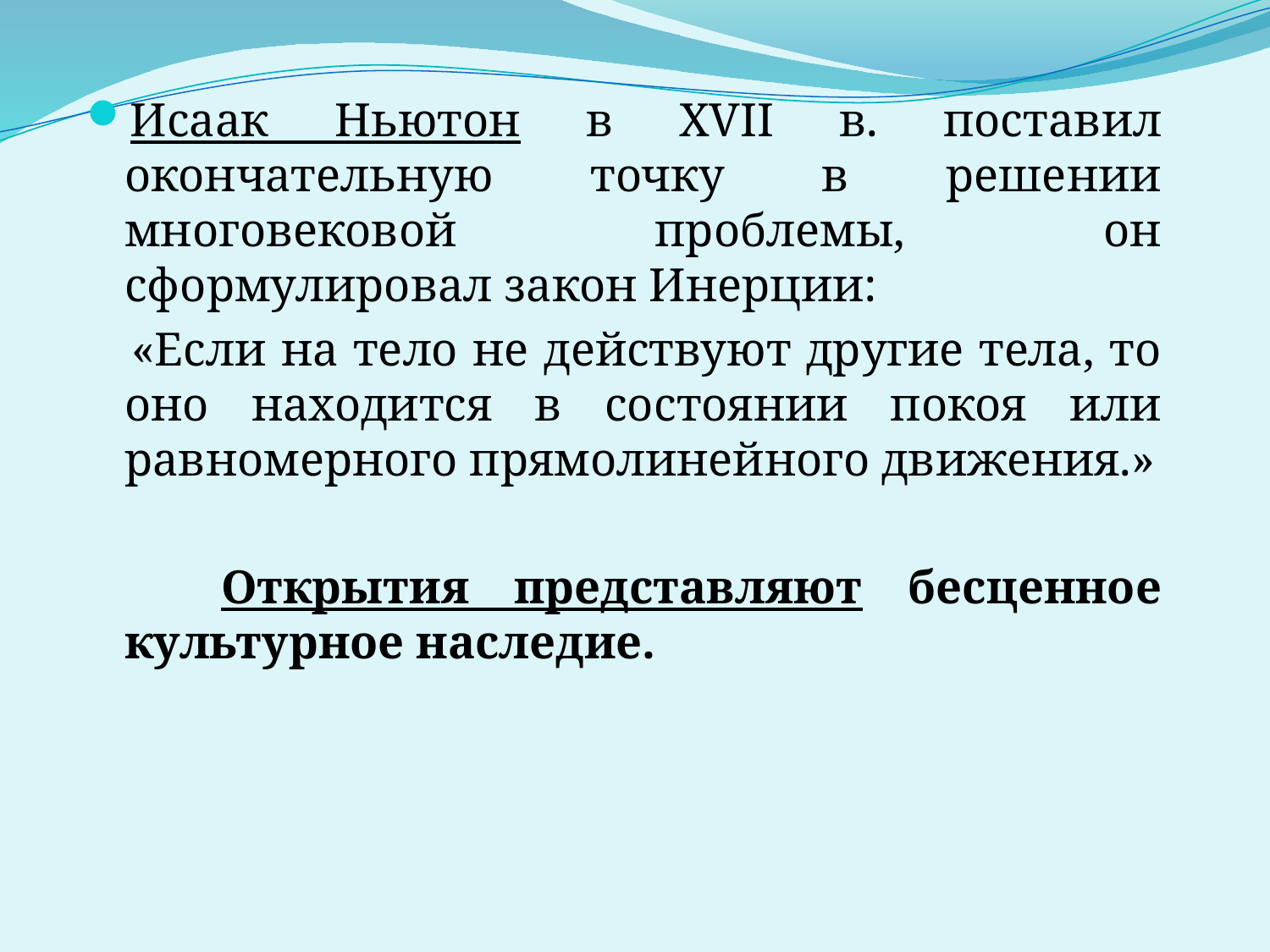

# Исаак Ньютон в XVII в. поставил окончательную точку в решении многовековой проблемы, он сформулировал закон Инерции:
   «Если на тело не действуют другие тела, то оно находится в состоянии покоя или равномерного прямолинейного движения.»

   Открытия представляют бесценное культурное наследие.